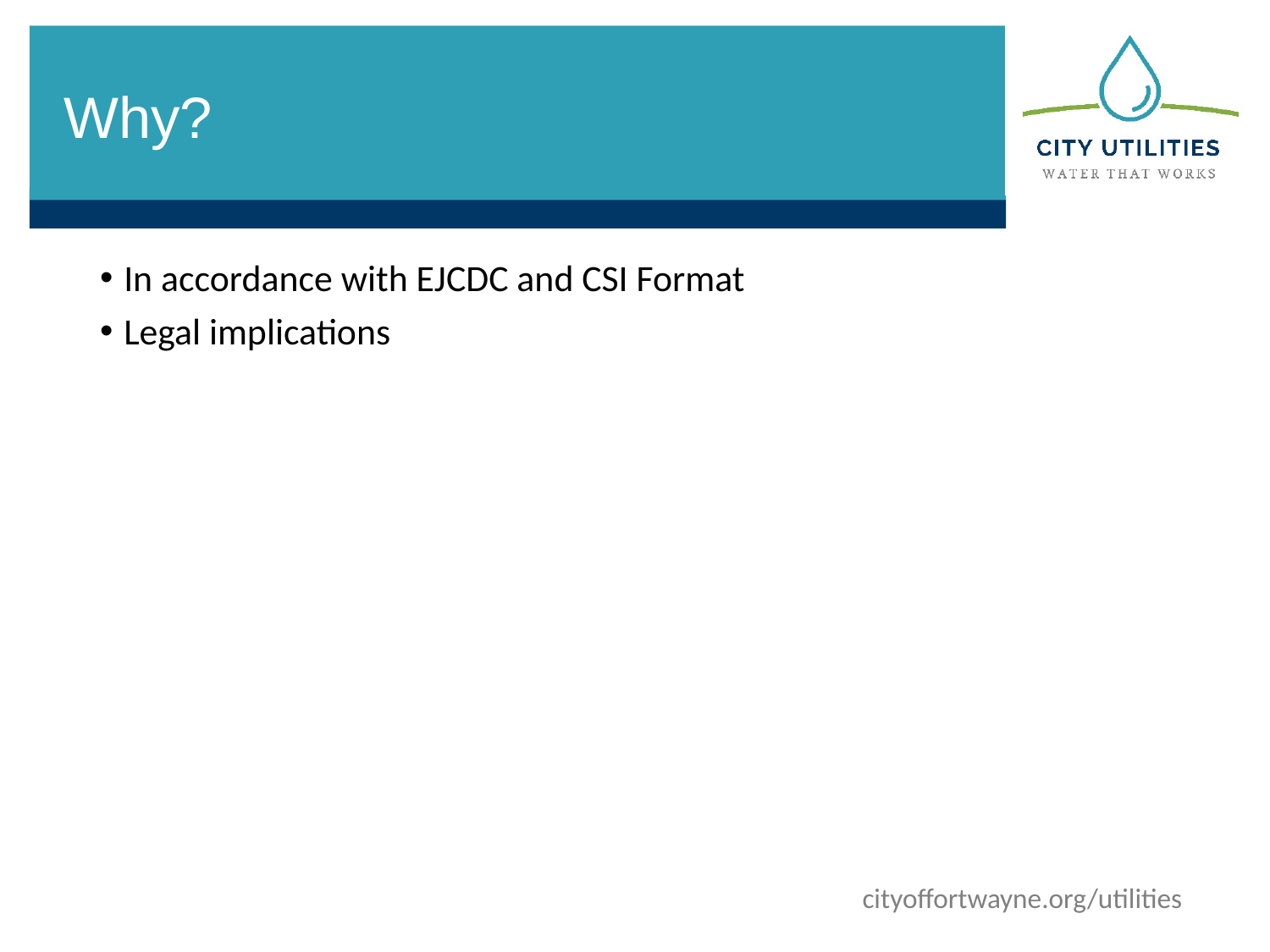

# Why?
In accordance with EJCDC and CSI Format
Legal implications